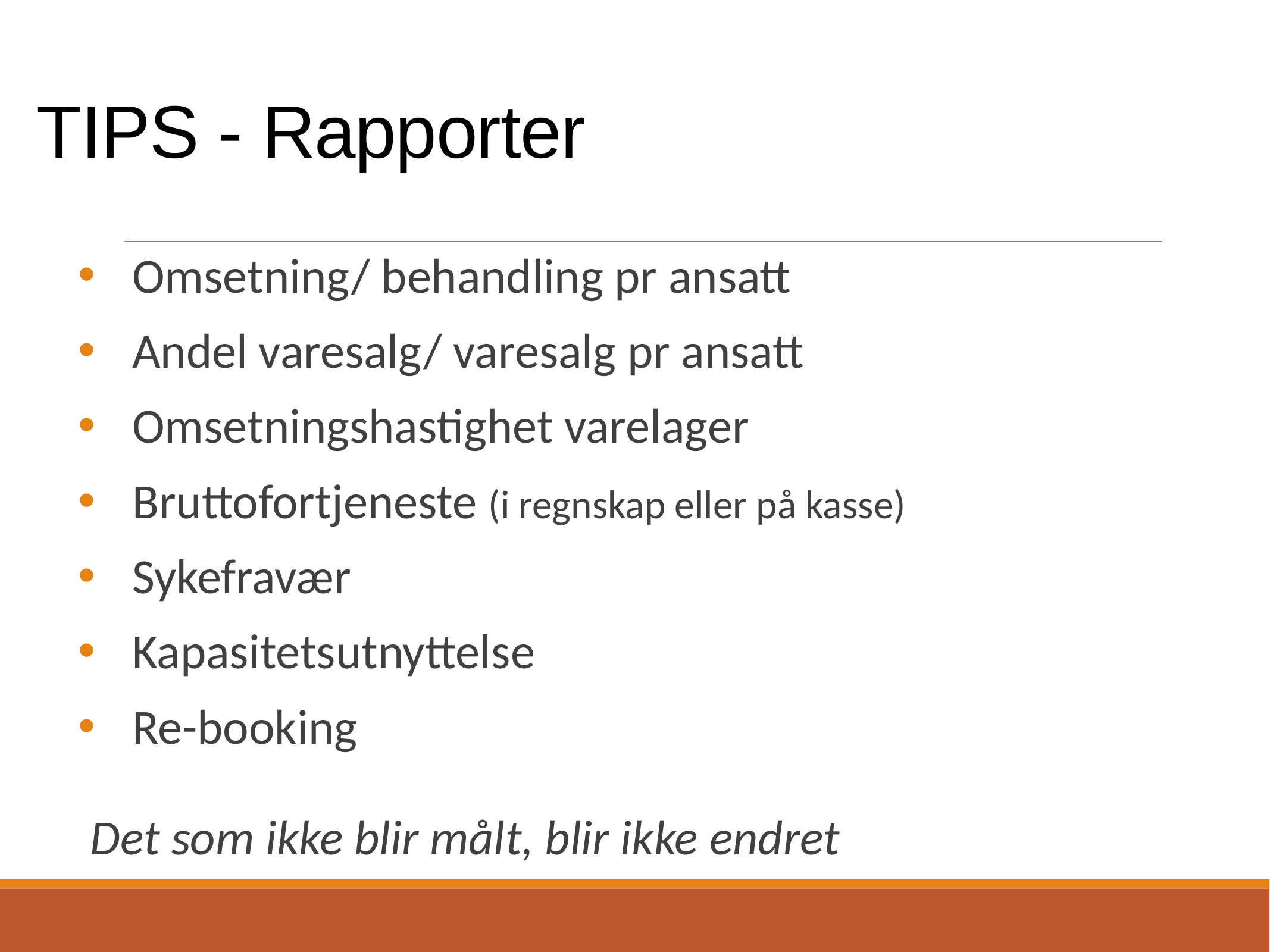

# TIPS - Rapporter
Omsetning/ behandling pr ansatt
Andel varesalg/ varesalg pr ansatt
Omsetningshastighet varelager
Bruttofortjeneste (i regnskap eller på kasse)
Sykefravær
Kapasitetsutnyttelse
Re-booking

Det som ikke blir målt, blir ikke endret